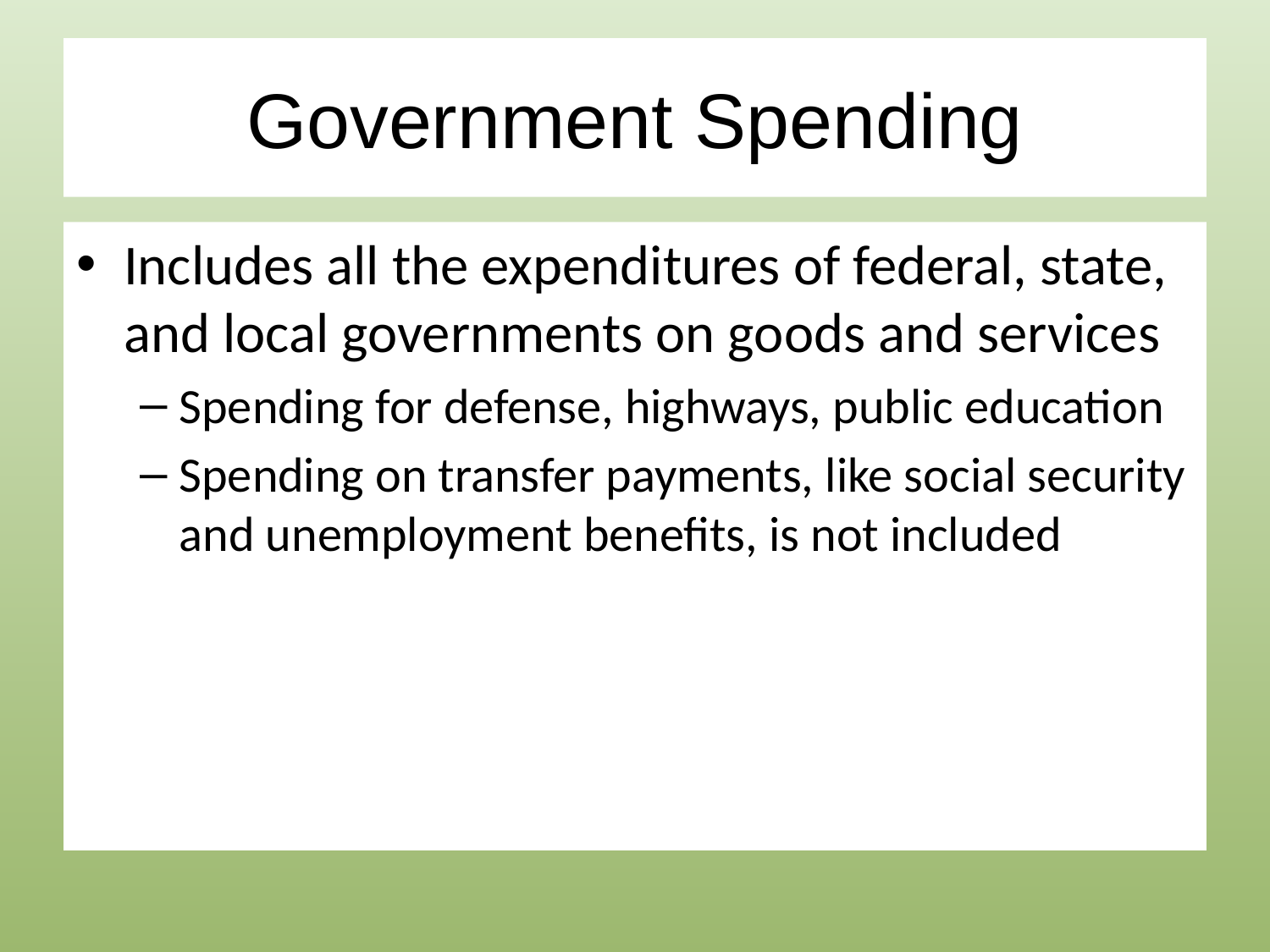

# Government Spending
Includes all the expenditures of federal, state, and local governments on goods and services
Spending for defense, highways, public education
Spending on transfer payments, like social security and unemployment benefits, is not included